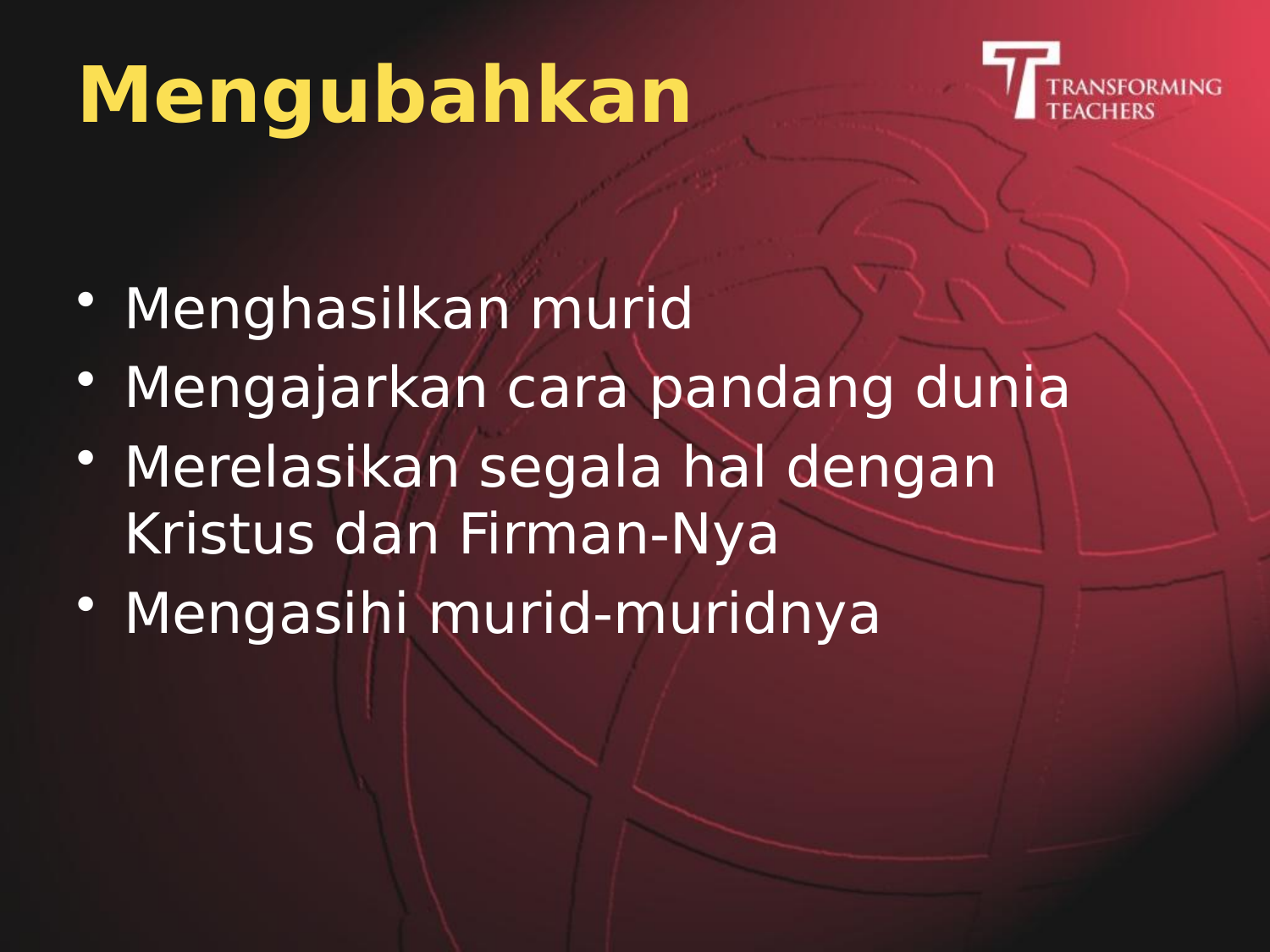

# Mengubahkan
Menghasilkan murid
Mengajarkan cara pandang dunia
Merelasikan segala hal dengan Kristus dan Firman-Nya
Mengasihi murid-muridnya